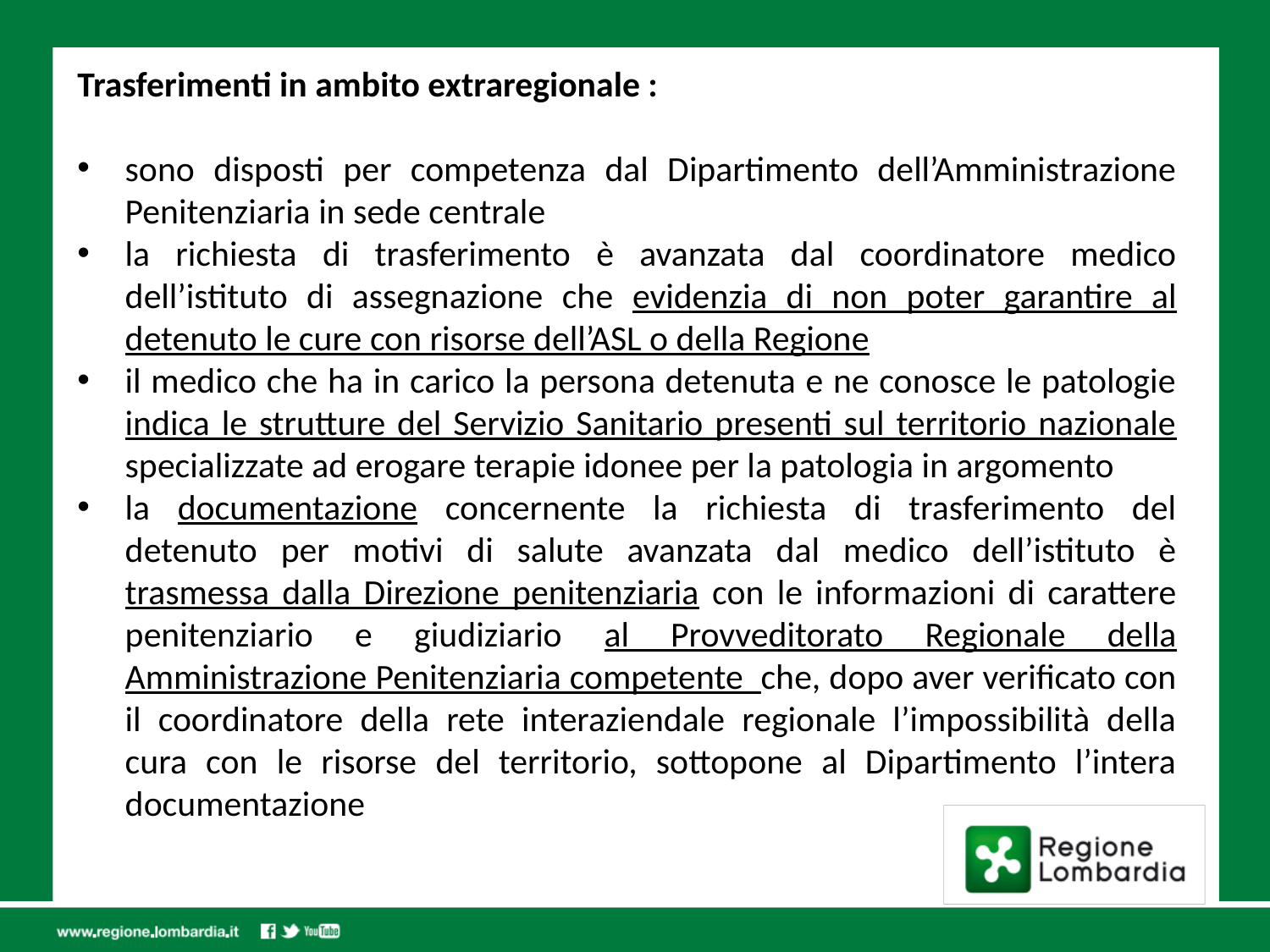

Trasferimenti in ambito extraregionale :

sono disposti per competenza dal Dipartimento dell’Amministrazione Penitenziaria in sede centrale
la richiesta di trasferimento è avanzata dal coordinatore medico dell’istituto di assegnazione che evidenzia di non poter garantire al detenuto le cure con risorse dell’ASL o della Regione
il medico che ha in carico la persona detenuta e ne conosce le patologie indica le strutture del Servizio Sanitario presenti sul territorio nazionale specializzate ad erogare terapie idonee per la patologia in argomento
la documentazione concernente la richiesta di trasferimento del detenuto per motivi di salute avanzata dal medico dell’istituto è trasmessa dalla Direzione penitenziaria con le informazioni di carattere penitenziario e giudiziario al Provveditorato Regionale della Amministrazione Penitenziaria competente  che, dopo aver verificato con il coordinatore della rete interaziendale regionale l’impossibilità della cura con le risorse del territorio, sottopone al Dipartimento l’intera documentazione